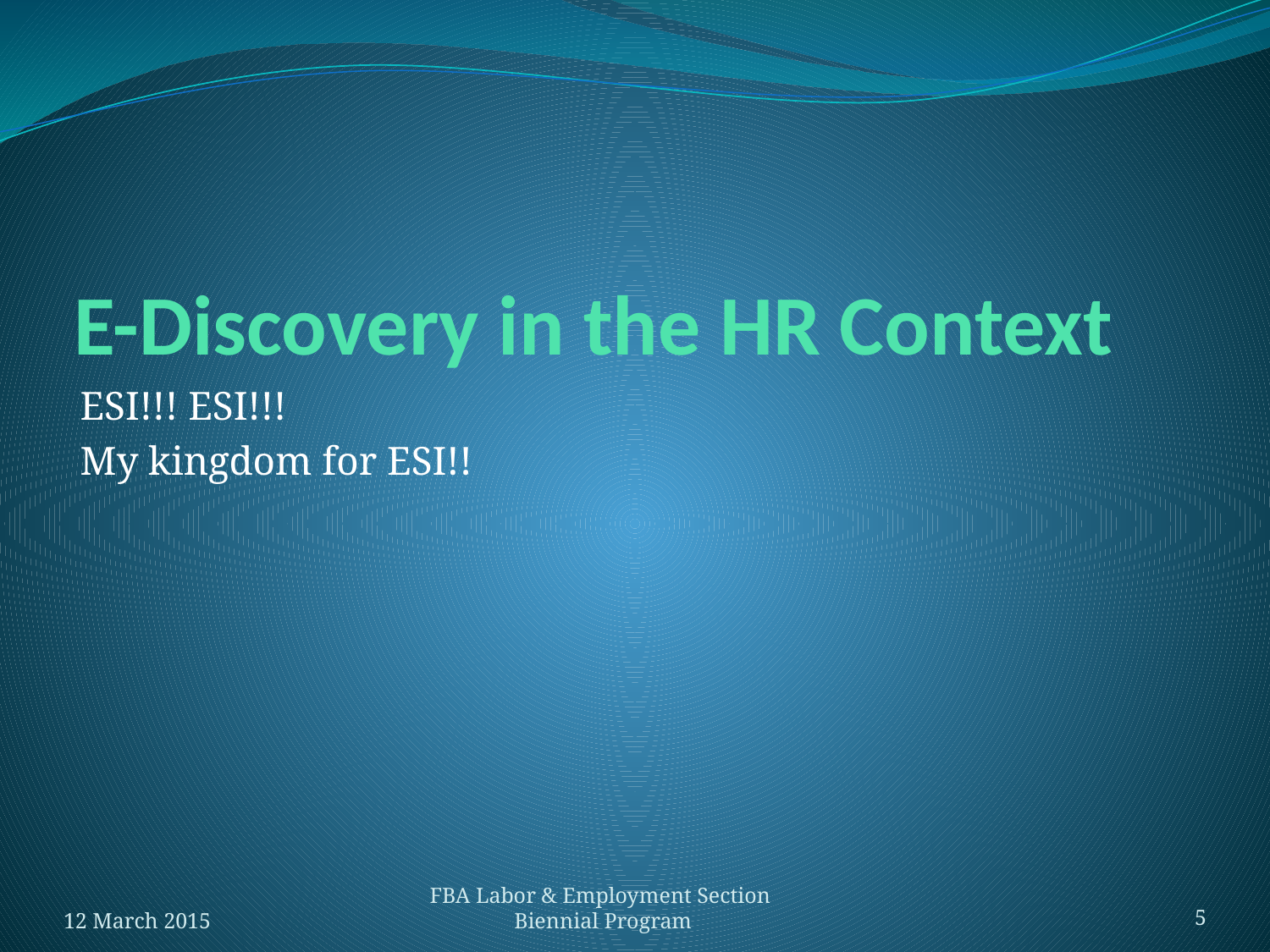

# E-Discovery in the HR Context
ESI!!! ESI!!!
My kingdom for ESI!!
12 March 2015
FBA Labor & Employment Section
Biennial Program
5